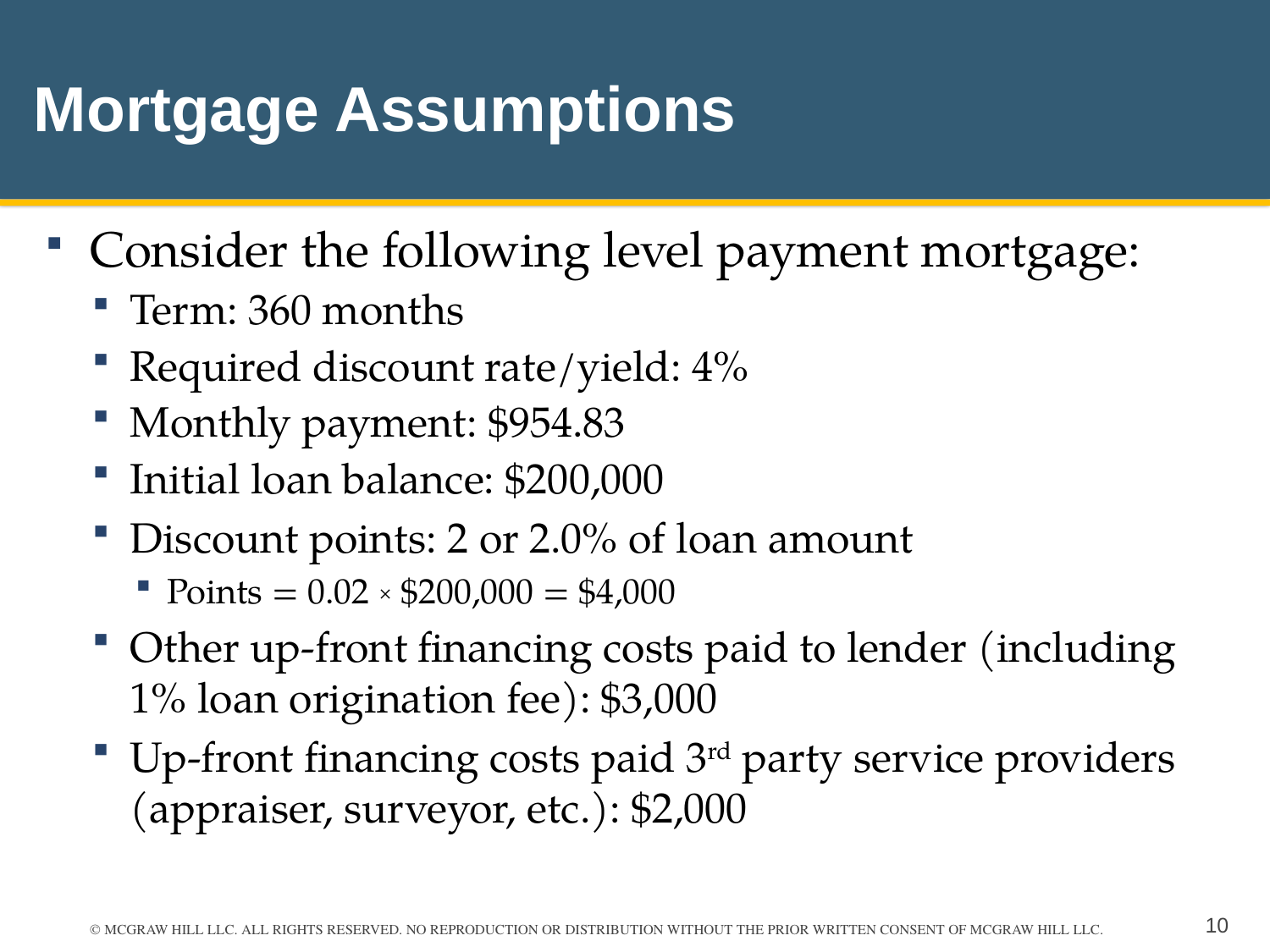

# Mortgage Assumptions
Consider the following level payment mortgage:
Term: 360 months
Required discount rate/yield: 4%
Monthly payment: $954.83
Initial loan balance: $200,000
Discount points: 2 or 2.0% of loan amount
Points = 0.02 × $200,000 = $4,000
Other up-front financing costs paid to lender (including 1% loan origination fee): $3,000
Up-front financing costs paid 3rd party service providers (appraiser, surveyor, etc.): $2,000

© MCGRAW HILL LLC. ALL RIGHTS RESERVED. NO REPRODUCTION OR DISTRIBUTION WITHOUT THE PRIOR WRITTEN CONSENT OF MCGRAW HILL LLC.
10